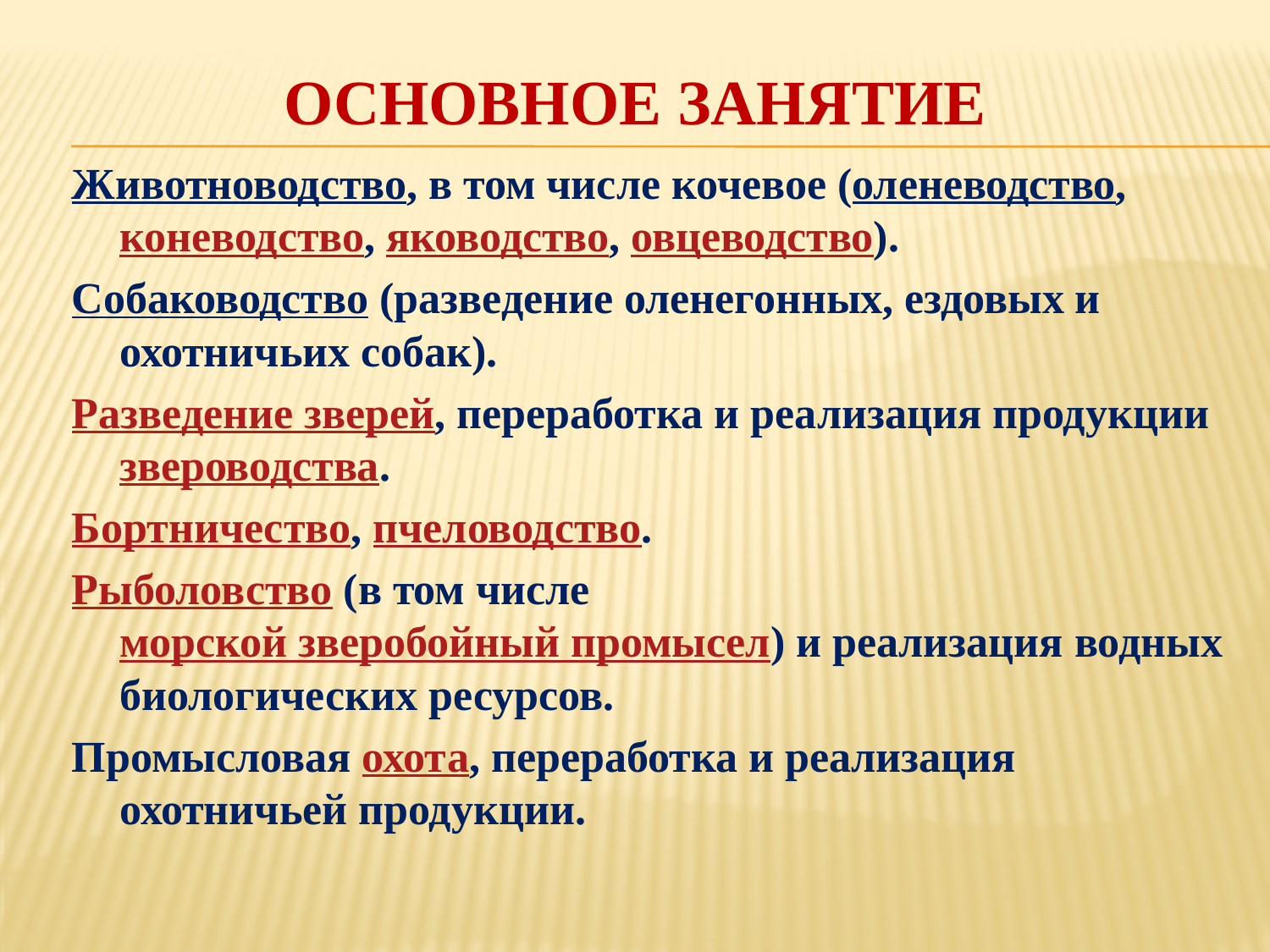

# Основное занятие

Животноводство, в том числе кочевое (оленеводство, коневодство, яководство, овцеводство).
Собаководство (разведение оленегонных, ездовых и охотничьих собак).
Разведение зверей, переработка и реализация продукции звероводства.
Бортничество, пчеловодство.
Рыболовство (в том числе морской зверобойный промысел) и реализация водных биологических ресурсов.
Промысловая охота, переработка и реализация охотничьей продукции.